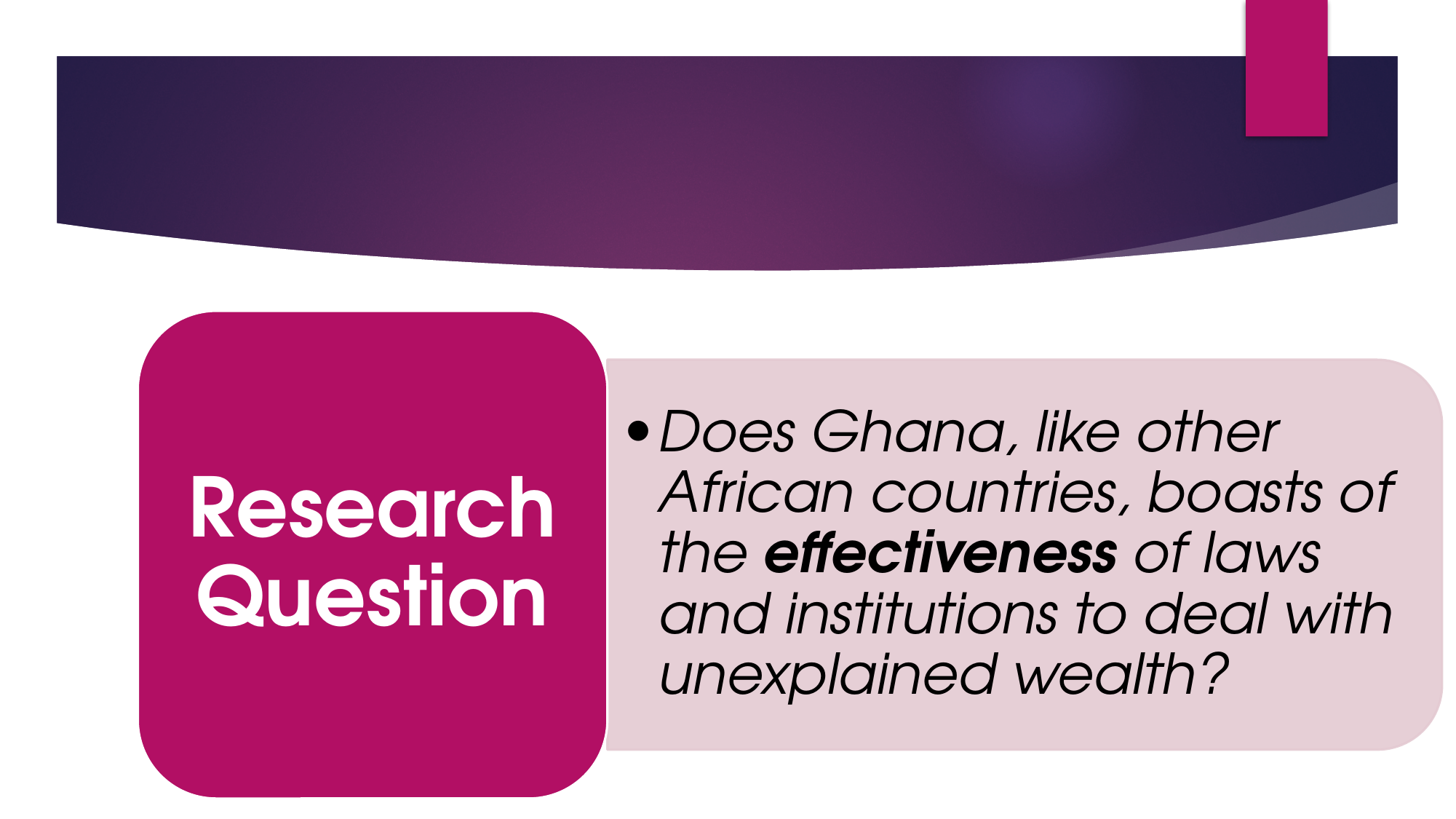

#

Research Question
Does Ghana, like other African countries, boasts of the effectiveness of laws and institutions to deal with unexplained wealth?